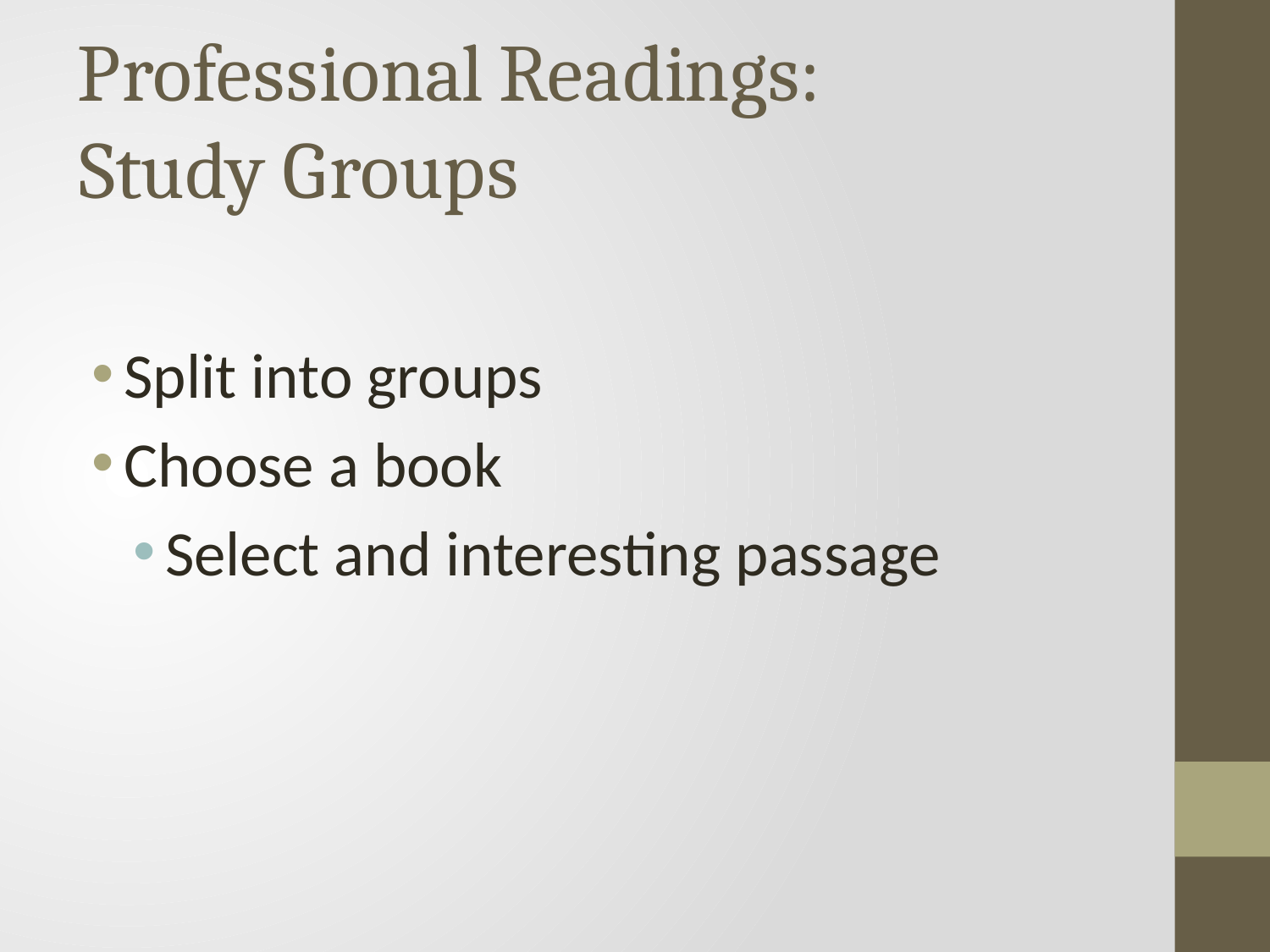

# Professional Readings: Study Groups
Split into groups
Choose a book
Select and interesting passage